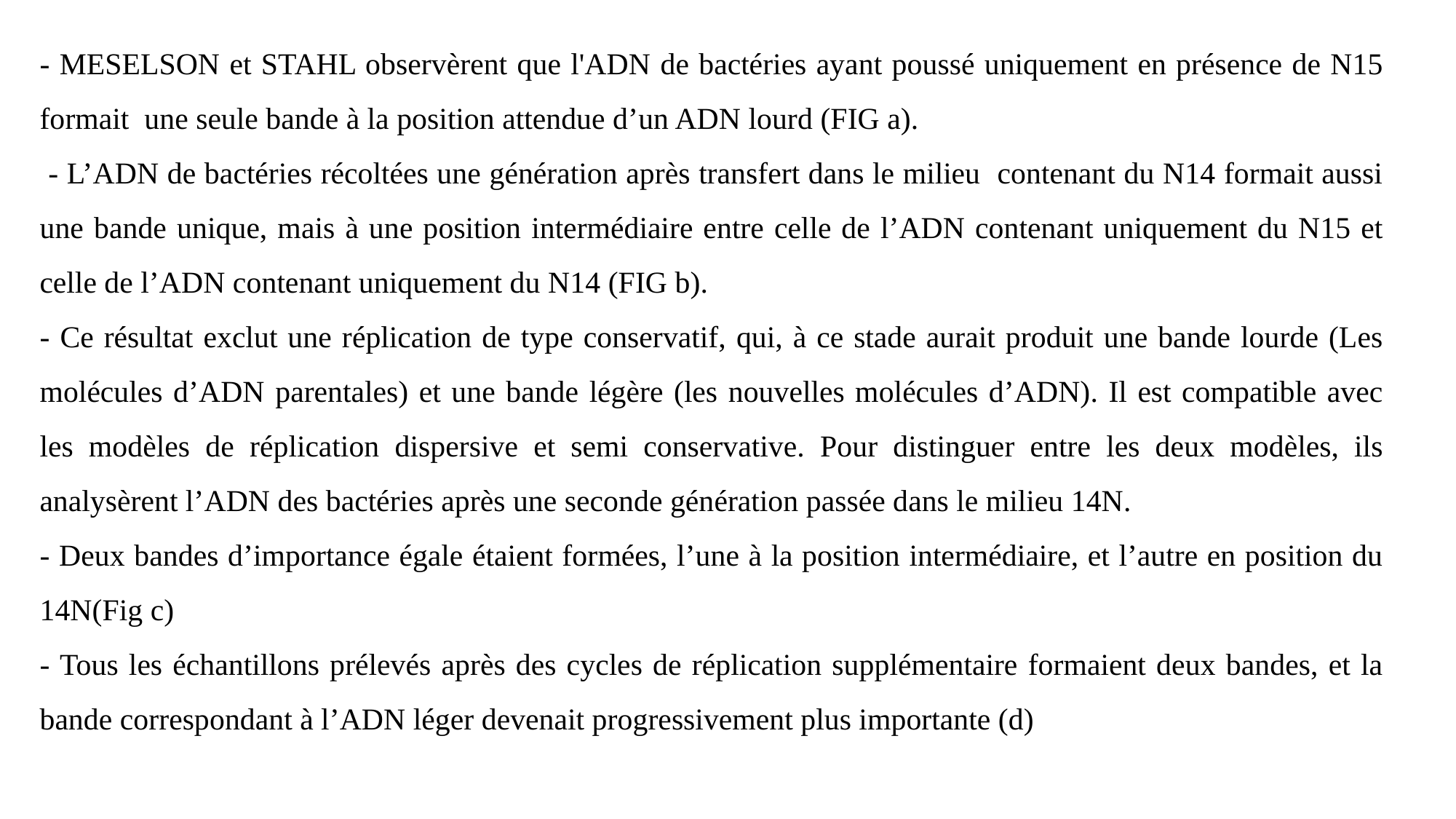

- MESELSON et STAHL observèrent que l'ADN de bactéries ayant poussé uniquement en présence de N15 formait  une seule bande à la position attendue d’un ADN lourd (FIG a).
 - L’ADN de bactéries récoltées une génération après transfert dans le milieu  contenant du N14 formait aussi une bande unique, mais à une position intermédiaire entre celle de l’ADN contenant uniquement du N15 et celle de l’ADN contenant uniquement du N14 (FIG b).
- Ce résultat exclut une réplication de type conservatif, qui, à ce stade aurait produit une bande lourde (Les molécules d’ADN parentales) et une bande légère (les nouvelles molécules d’ADN). Il est compatible avec les modèles de réplication dispersive et semi conservative. Pour distinguer entre les deux modèles, ils analysèrent l’ADN des bactéries après une seconde génération passée dans le milieu 14N.
- Deux bandes d’importance égale étaient formées, l’une à la position intermédiaire, et l’autre en position du 14N(Fig c)
- Tous les échantillons prélevés après des cycles de réplication supplémentaire formaient deux bandes, et la bande correspondant à l’ADN léger devenait progressivement plus importante (d)